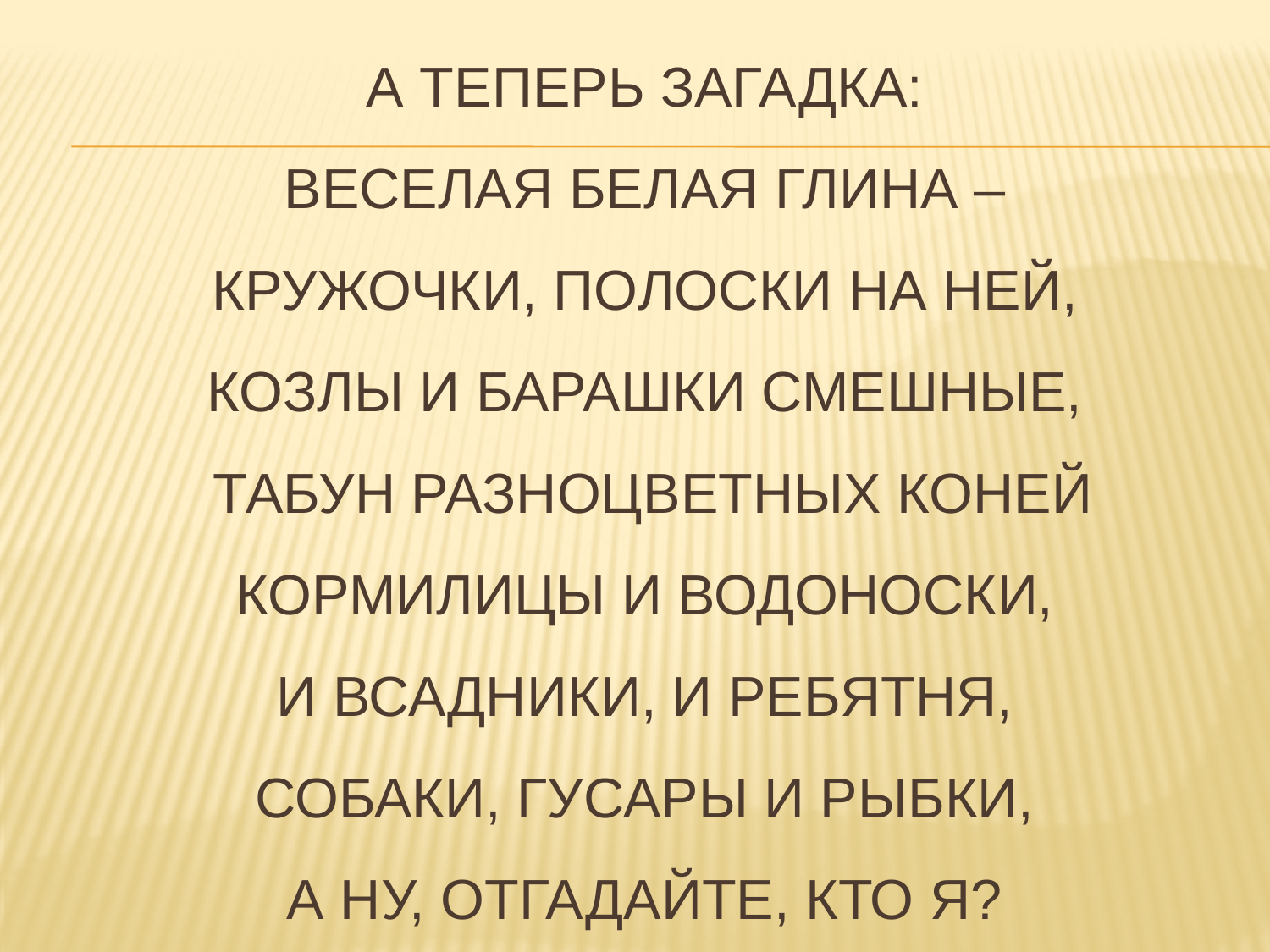

# А ТЕПЕРЬ ЗАГАДКА: Веселая белая глина – Кружочки, полоски на ней, Козлы и барашки смешные, Табун разноцветных коней Кормилицы и водоноски, И всадники, и ребятня, Собаки, гусары и рыбки, А ну, отгадайте, кто я?